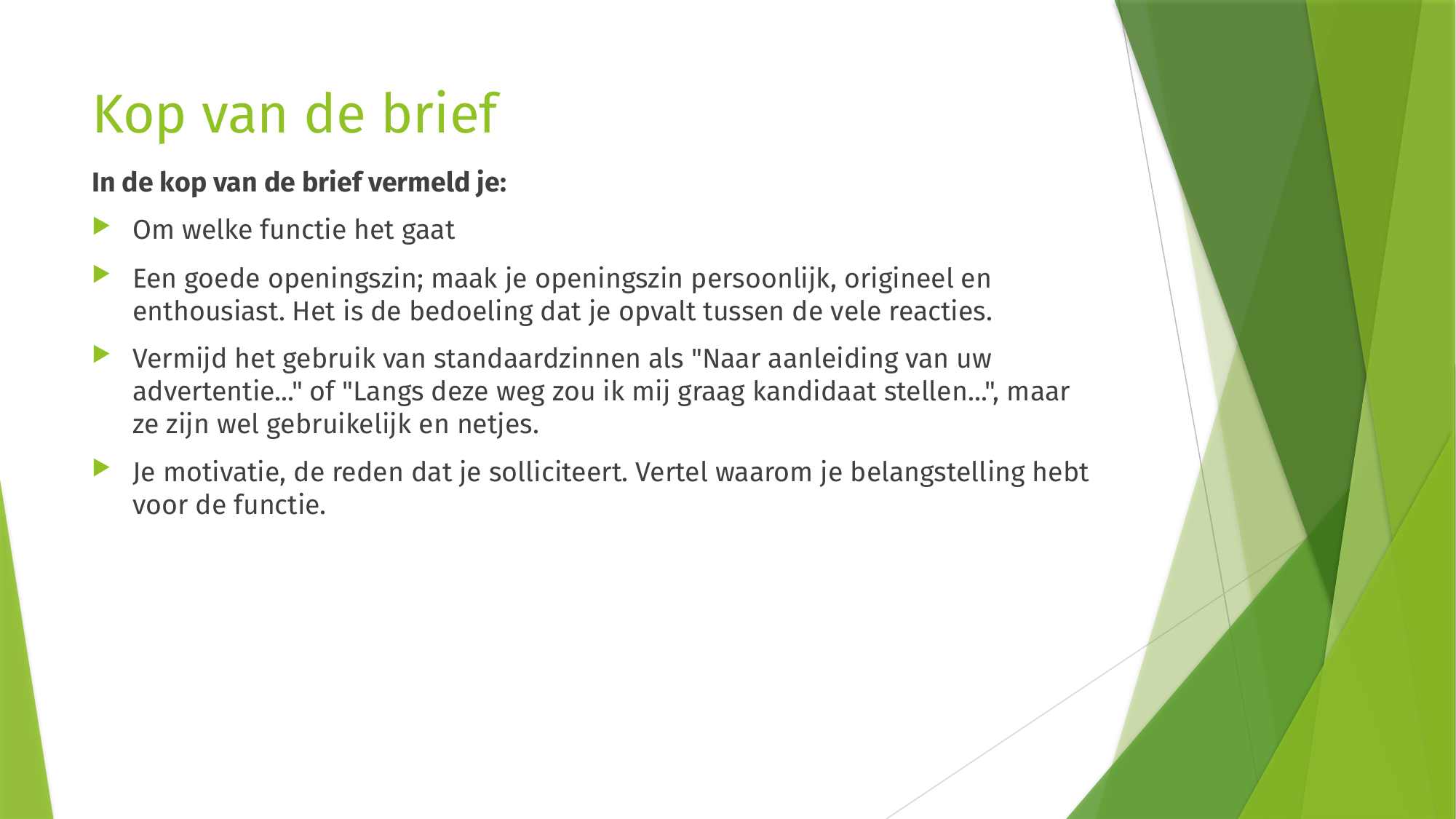

# Kop van de brief
In de kop van de brief vermeld je:
Om welke functie het gaat
Een goede openingszin; maak je openingszin persoonlijk, origineel en enthousiast. Het is de bedoeling dat je opvalt tussen de vele reacties.
Vermijd het gebruik van standaardzinnen als "Naar aanleiding van uw advertentie..." of "Langs deze weg zou ik mij graag kandidaat stellen...", maar ze zijn wel gebruikelijk en netjes.
Je motivatie, de reden dat je solliciteert. Vertel waarom je belangstelling hebt voor de functie.